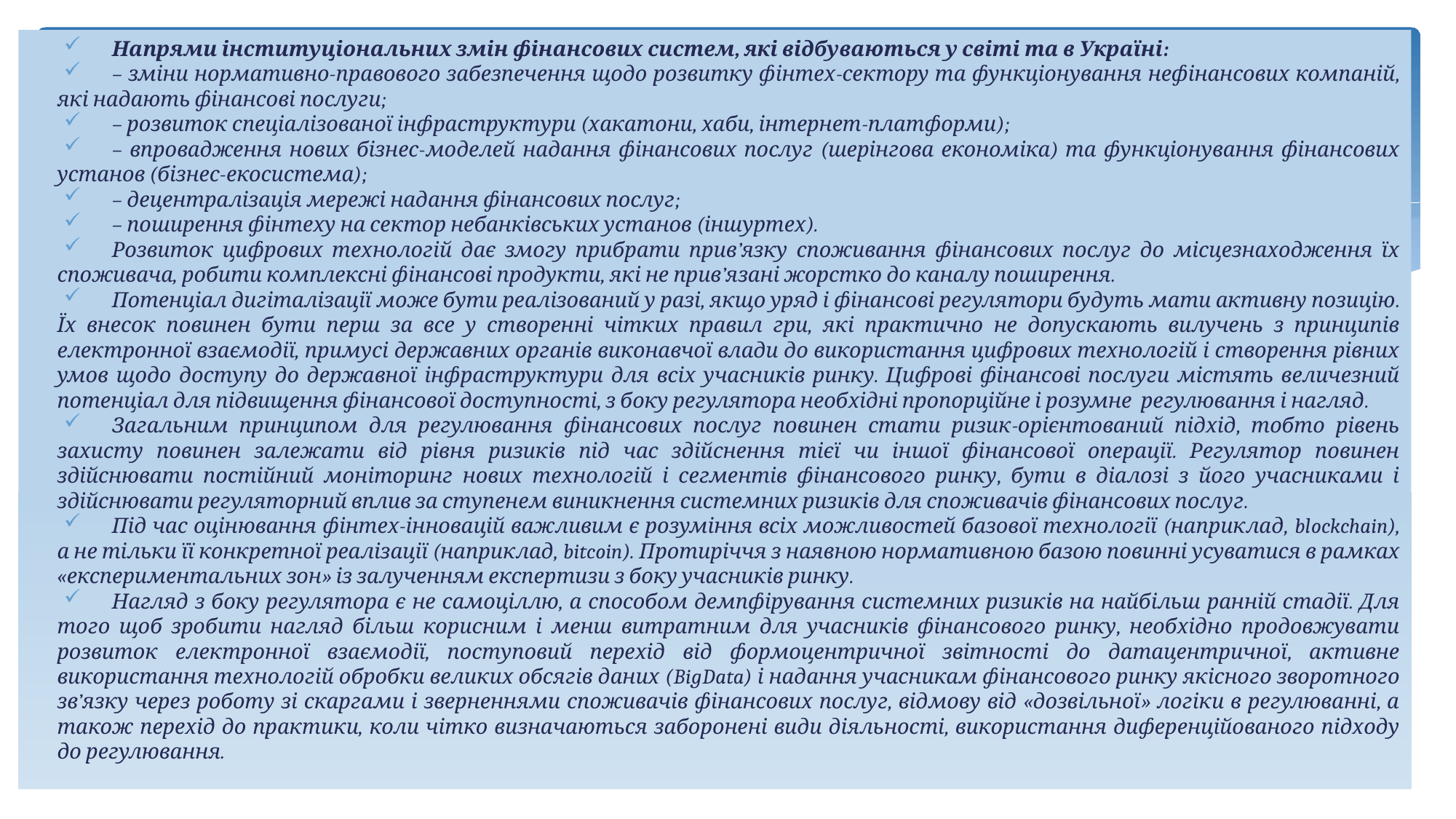

Напрями інституціональних змін фінансових систем, які відбуваються у світі та в Україні:
– зміни нормативно-правового забезпечення щодо розвитку фінтех-сектору та функціонування нефінансових компаній, які надають фінансові послуги;
– розвиток спеціалізованої інфраструктури (хакатони, хаби, інтернет-платформи);
– впровадження нових бізнес-моделей надання фінансових послуг (шерінгова економіка) та функціонування фінансових установ (бізнес-екосистема);
– децентралізація мережі надання фінансових послуг;
– поширення фінтеху на сектор небанківських установ (іншуртех).
Розвиток цифрових технологій дає змогу прибрати прив’язку споживання фінансових послуг до місцезнаходження їх споживача, робити комплексні фінансові продукти, які не прив’язані жорстко до каналу поширення.
Потенціал дигіталізації може бути реалізований у разі, якщо уряд і фінансові регулятори будуть мати активну позицію. Їх внесок повинен бути перш за все у створенні чітких правил гри, які практично не допускають вилучень з принципів електронної взаємодії, примусі державних органів виконавчої влади до використання цифрових технологій і створення рівних умов щодо доступу до державної інфраструктури для всіх учасників ринку. Цифрові фінансові послуги містять величезний потенціал для підвищення фінансової доступності, з боку регулятора необхідні пропорційне і розумне  регулювання і нагляд.
Загальним принципом для регулювання фінансових послуг повинен стати ризик-орієнтований підхід, тобто рівень захисту повинен залежати від рівня ризиків під час здійснення тієї чи іншої фінансової операції. Регулятор повинен здійснювати постійний моніторинг нових технологій і сегментів фінансового ринку, бути в діалозі з його учасниками і здійснювати регуляторний вплив за ступенем виникнення системних ризиків для споживачів фінансових послуг.
Під час оцінювання фінтех-інновацій важливим є розуміння всіх можливостей базової технології (наприклад, blockchain), а не тільки її конкретної реалізації (наприклад, bitcoin). Протиріччя з наявною нормативною базою повинні усуватися в рамках «експериментальних зон» із залученням експертизи з боку учасників ринку.
Нагляд з боку регулятора є не самоціллю, а способом демпфірування системних ризиків на найбільш ранній стадії. Для того щоб зробити нагляд більш корисним і менш витратним для учасників фінансового ринку, необхідно продовжувати розвиток електронної взаємодії, поступовий перехід від формоцентричної звітності до датацентричної, активне використання технологій обробки великих обсягів даних (BigData) і надання учасникам фінансового ринку якісного зворотного зв’язку через роботу зі скаргами і зверненнями споживачів фінансових послуг, відмову від «дозвільної» логіки в регулюванні, а також перехід до практики, коли чітко визначаються заборонені види діяльності, використання диференційованого підходу до регулювання.